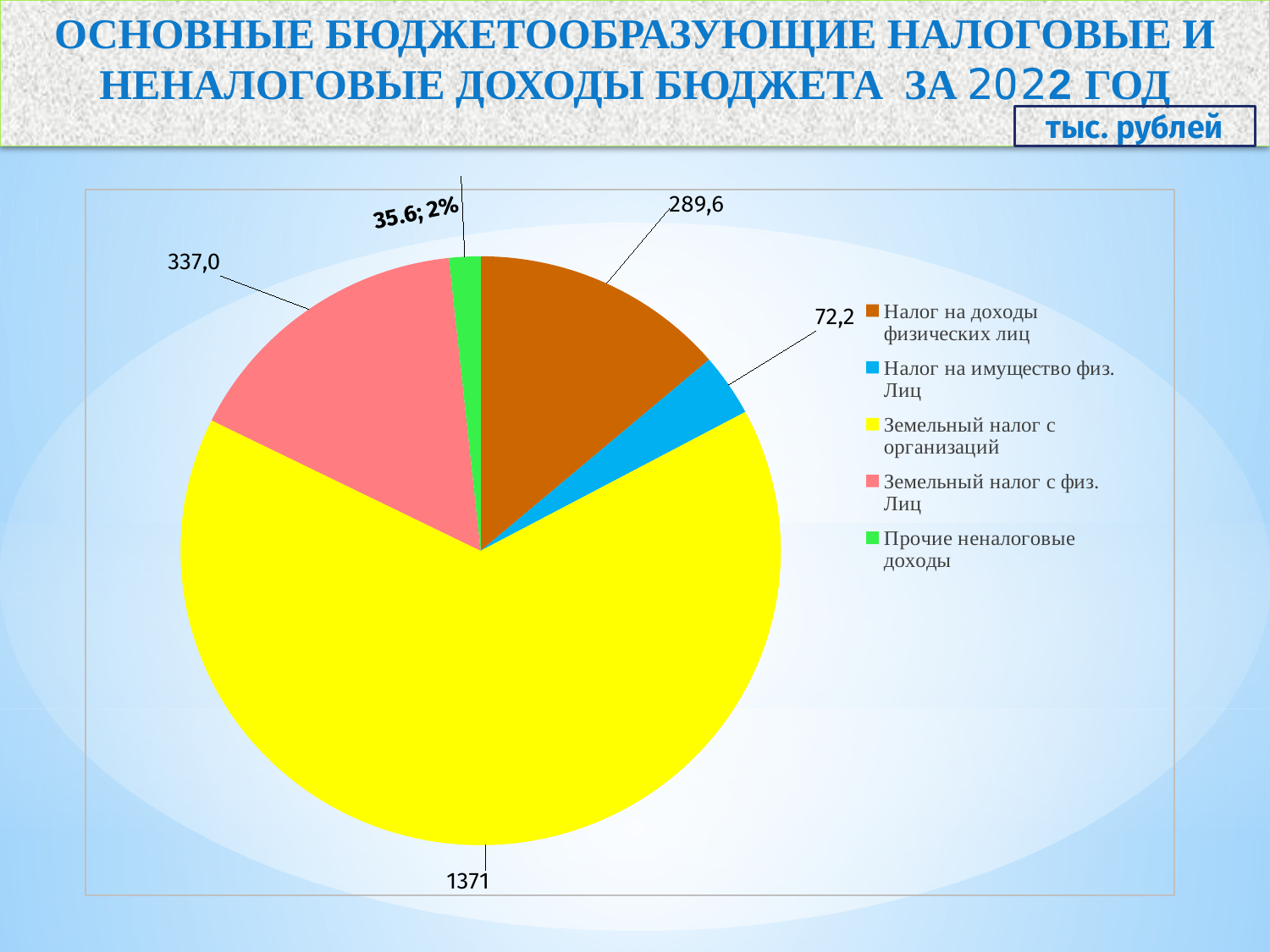

# ОСНОВНЫЕ БЮДЖЕТООБРАЗУЮЩИЕ НАЛОГОВЫЕ И НЕНАЛОГОВЫЕ ДОХОДЫ БЮДЖЕТА  ЗА 2022 ГОД
тыс. рублей

### Chart

| Category | 2 |
|---|---|
| Налог на доходы физических лиц | 289.6 |
| Налог на имущество физ. Лиц | 72.2 |
| Земельный налог с организаций | 1370.9 |
| Земельный налог с физ. Лиц | 337.0 |
| Прочие неналоговые доходы | 35.6 |